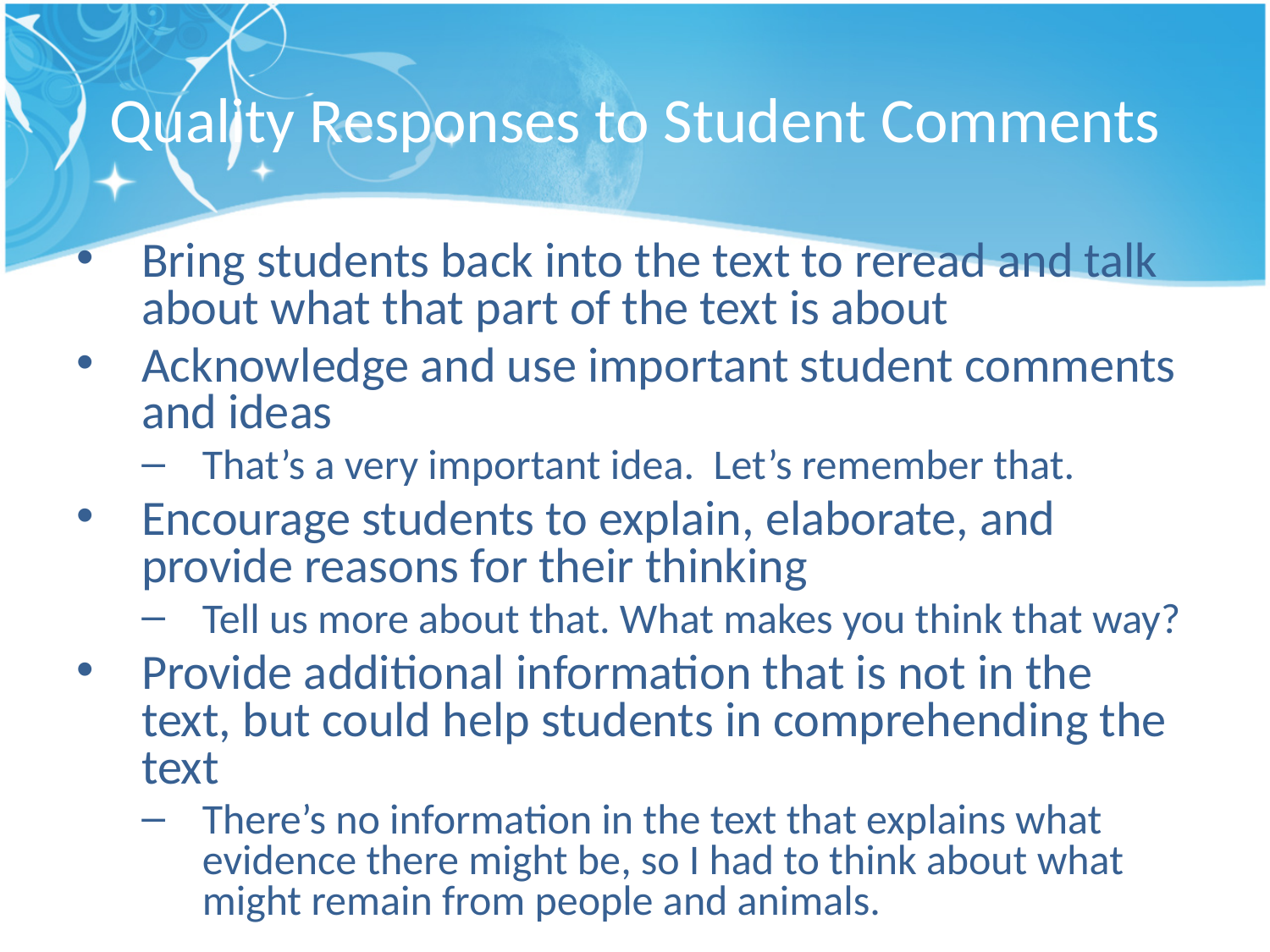

# Quality Responses to Student Comments
Bring students back into the text to reread and talk about what that part of the text is about
Acknowledge and use important student comments and ideas
That’s a very important idea.  Let’s remember that.
Encourage students to explain, elaborate, and provide reasons for their thinking
Tell us more about that. What makes you think that way?
Provide additional information that is not in the text, but could help students in comprehending the text
There’s no information in the text that explains what evidence there might be, so I had to think about what might remain from people and animals.